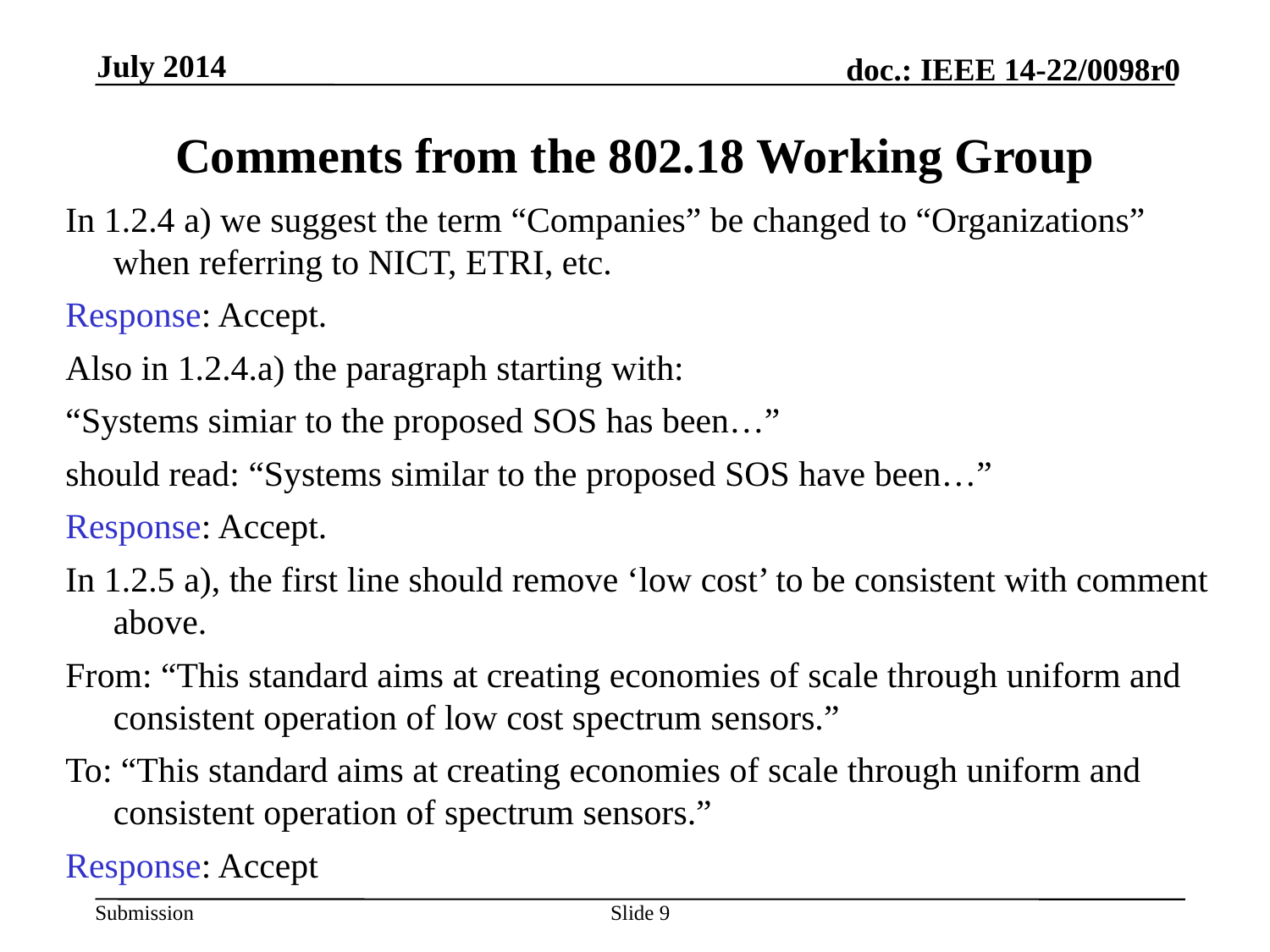

July 2014
# Comments from the 802.18 Working Group
In 1.2.4 a) we suggest the term “Companies” be changed to “Organizations” when referring to NICT, ETRI, etc.
Response: Accept.
Also in 1.2.4.a) the paragraph starting with:
“Systems simiar to the proposed SOS has been…”
should read: “Systems similar to the proposed SOS have been…”
Response: Accept.
In 1.2.5 a), the first line should remove ‘low cost’ to be consistent with comment above.
From: “This standard aims at creating economies of scale through uniform and consistent operation of low cost spectrum sensors.”
To: “This standard aims at creating economies of scale through uniform and consistent operation of spectrum sensors.”
Response: Accept

Slide 9